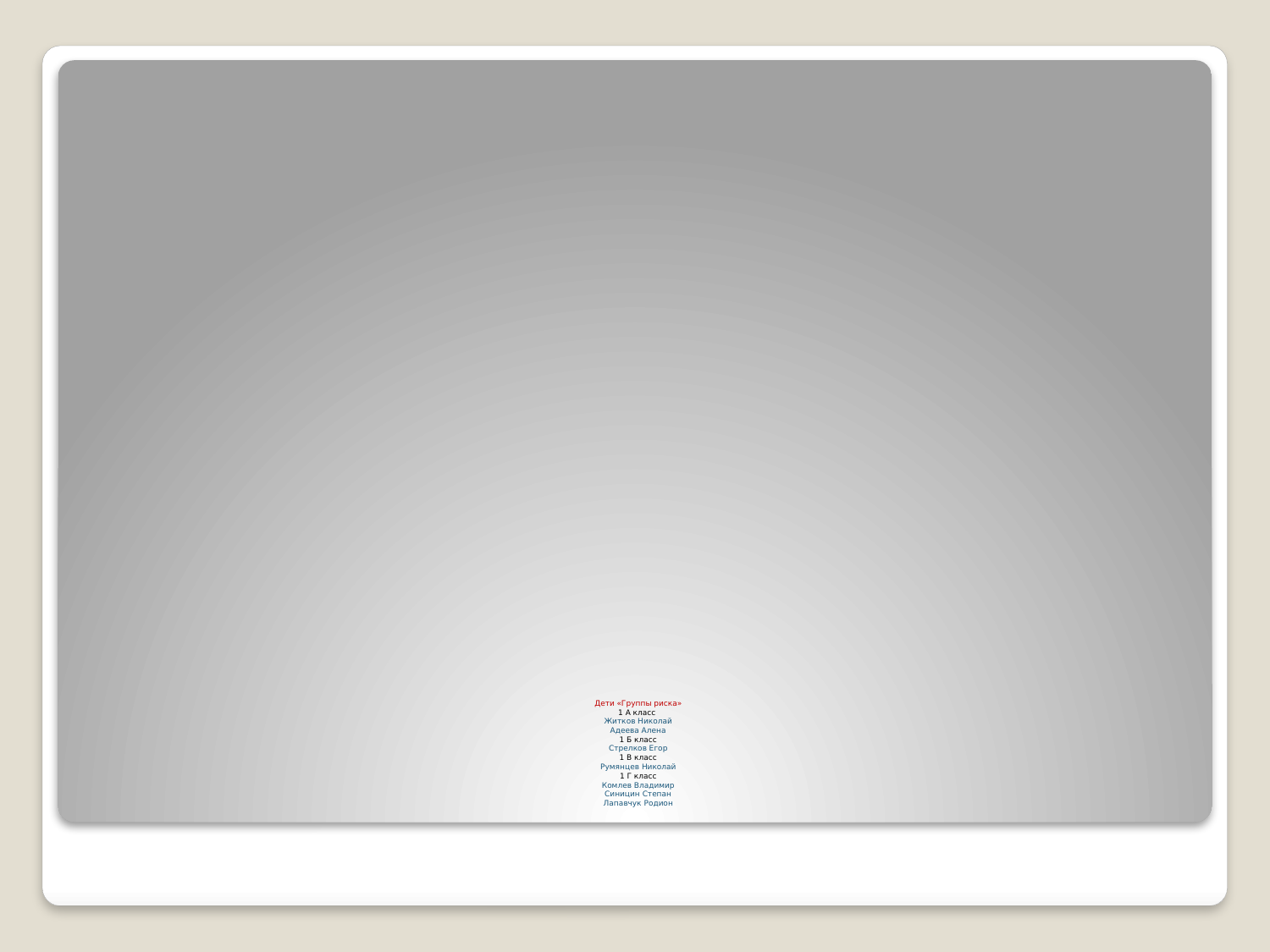

# Дети «Группы риска» 1 А класс Житков Николай Адеева Алена 1 Б класс Стрелков Егор 1 В класс Румянцев Николай 1 Г класс Комлев Владимир Синицин Степан Лапавчук Родион